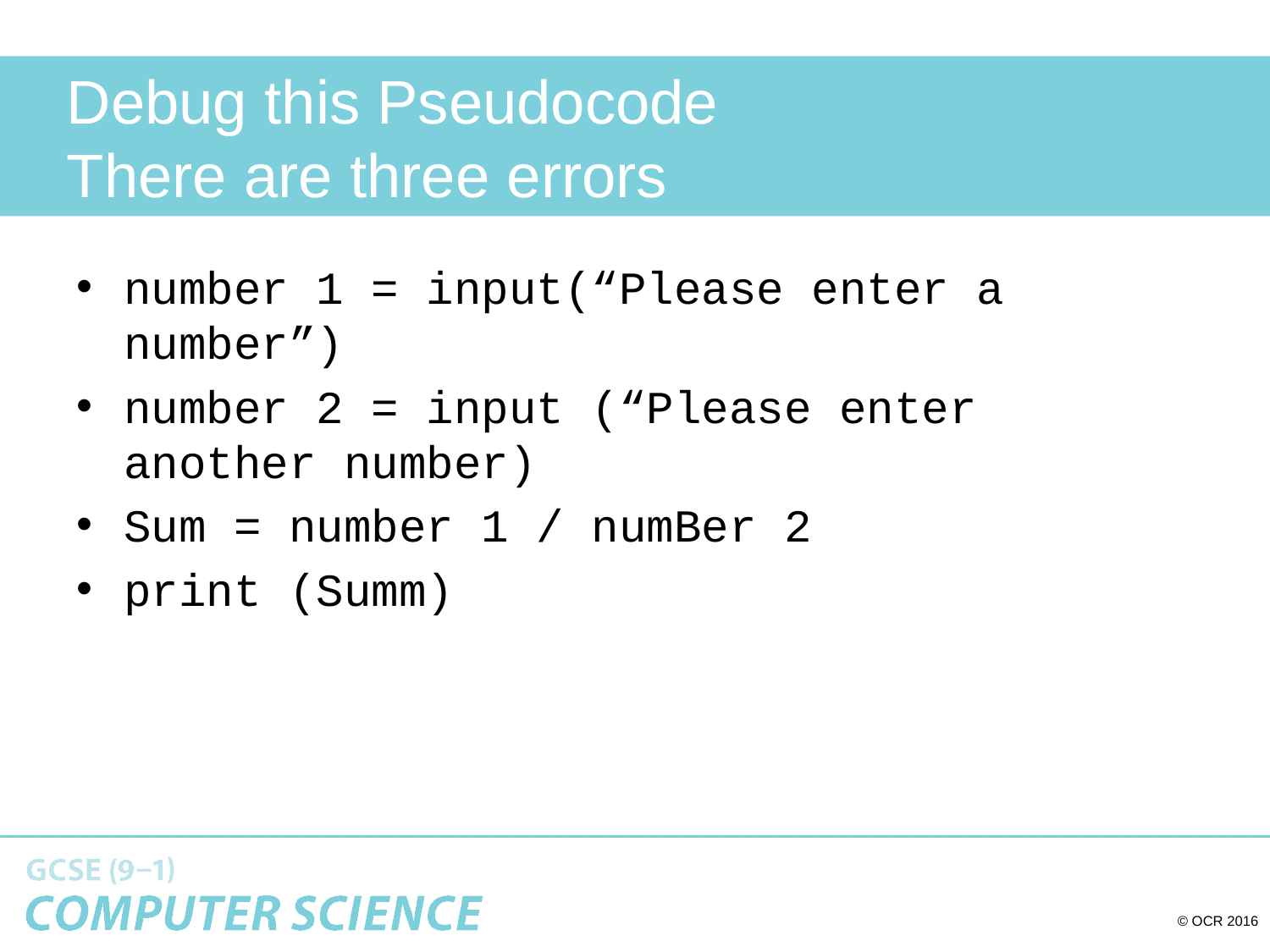

# Debug this Pseudocode There are three errors
number 1 = input(“Please enter a number”)
number 2 = input (“Please enter another number)
Sum = number 1 / numBer 2
print (Summ)